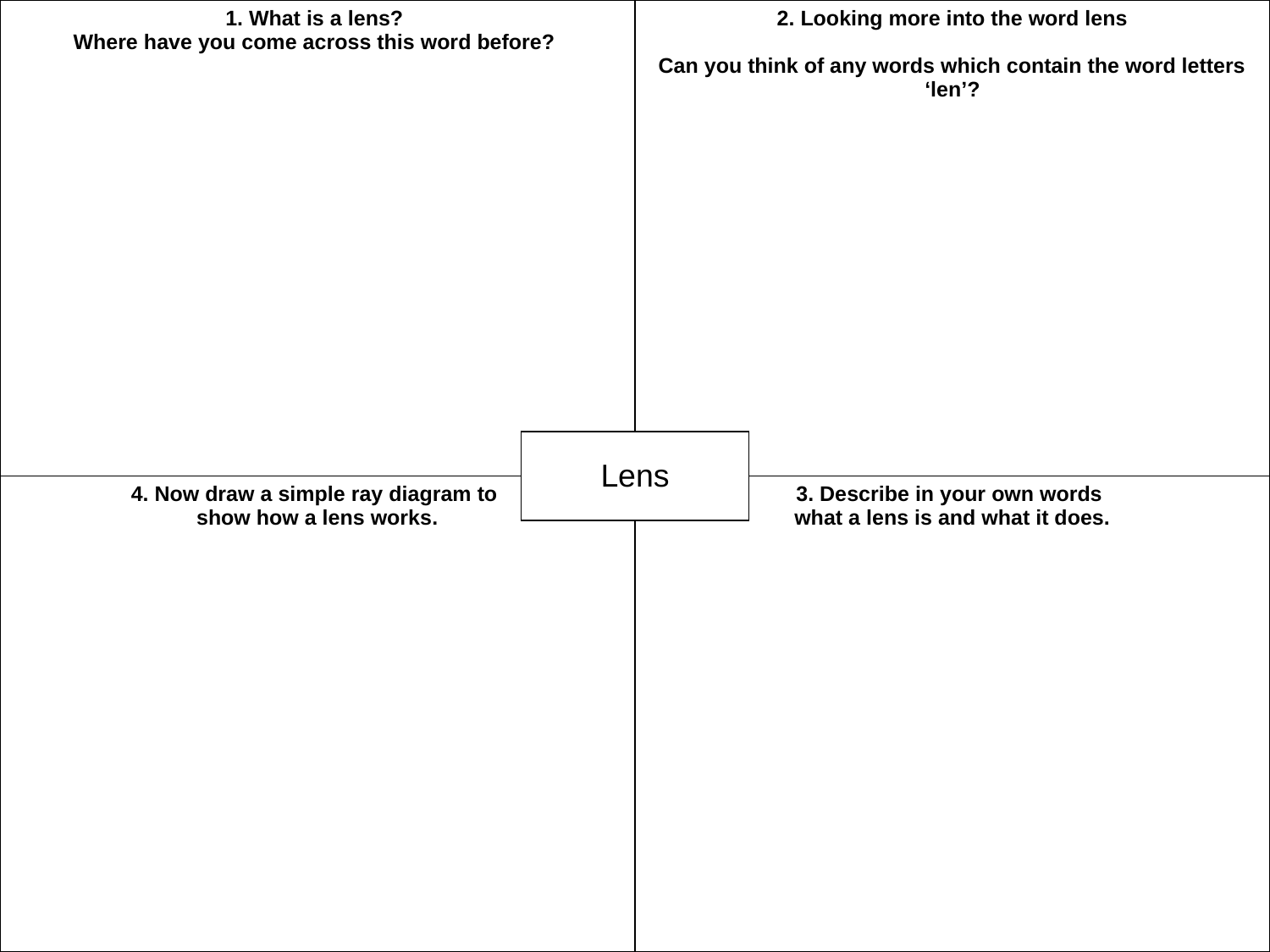

| 1. What is a lens? Where have you come across this word before? | 2. Looking more into the word lens Can you think of any words which contain the word letters ‘len’? |
| --- | --- |
| 4. Now draw a simple ray diagram to show how a lens works. | 3. Describe in your own words what a lens is and what it does. |
#
| Lens |
| --- |